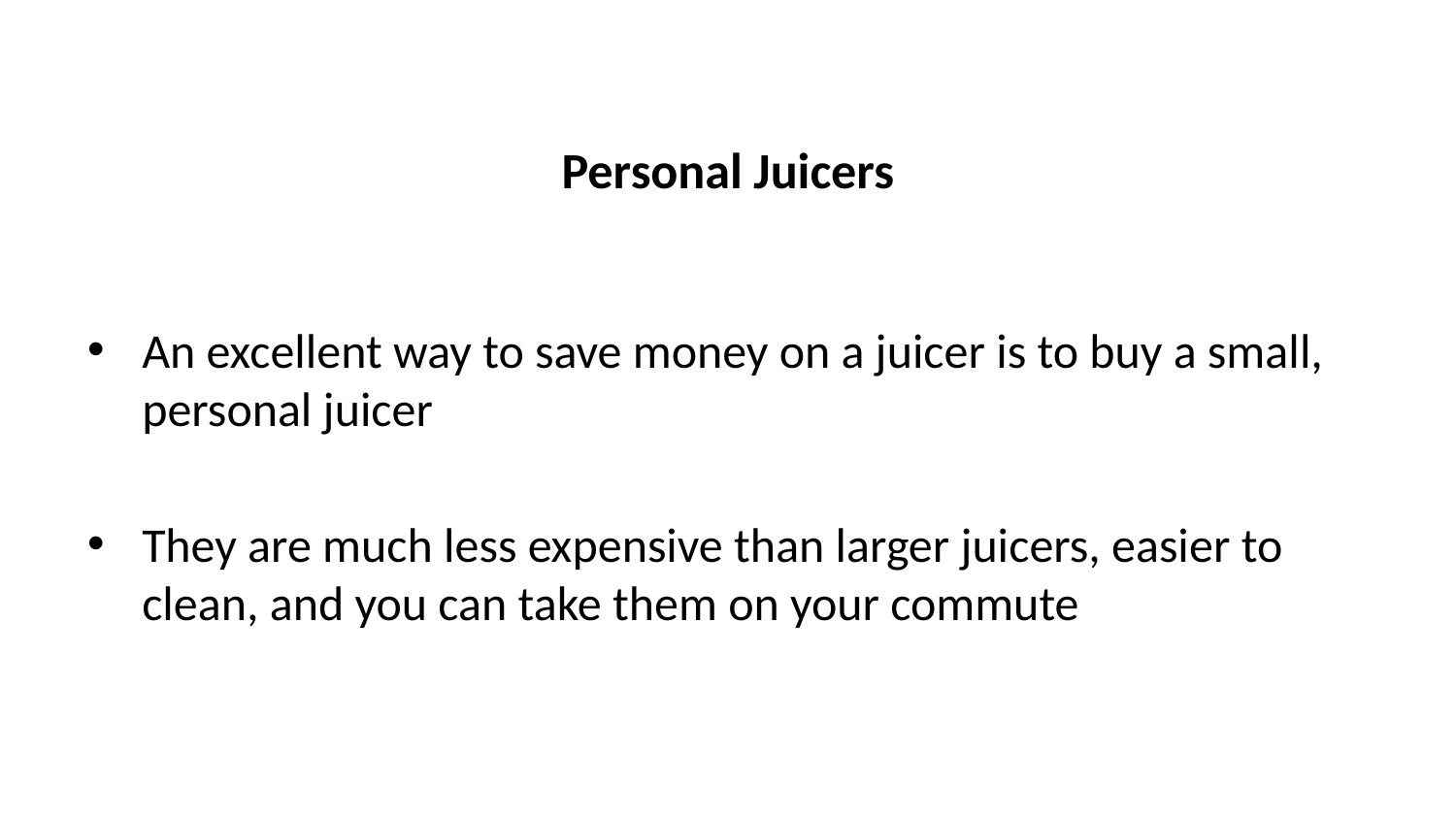

# Personal Juicers
An excellent way to save money on a juicer is to buy a small, personal juicer

They are much less expensive than larger juicers, easier to clean, and you can take them on your commute